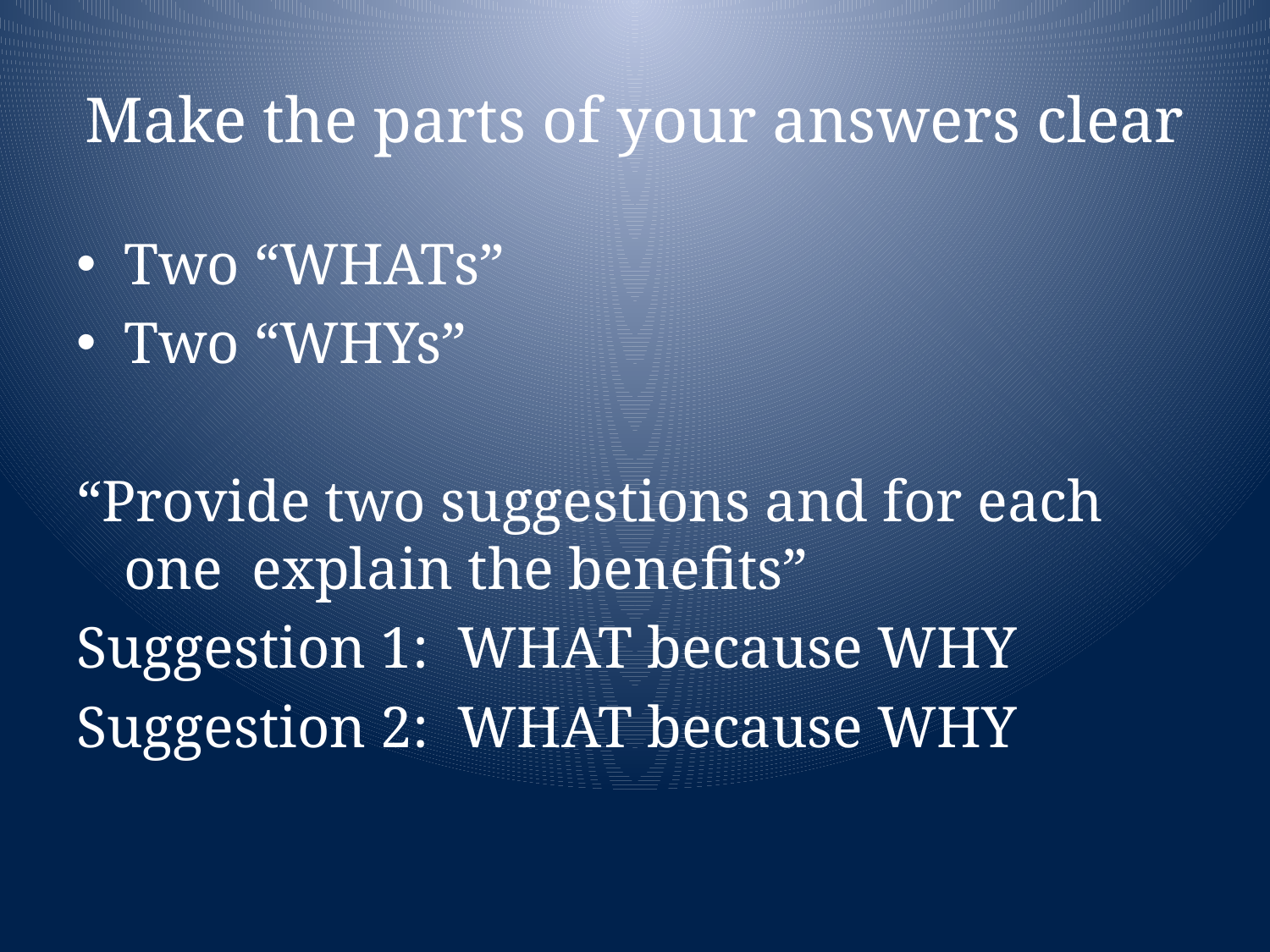

# Make the parts of your answers clear
Two “WHATs”
Two “WHYs”

“Provide two suggestions and for each one  explain the benefits”
Suggestion 1:  WHAT because WHY
Suggestion 2:  WHAT because WHY